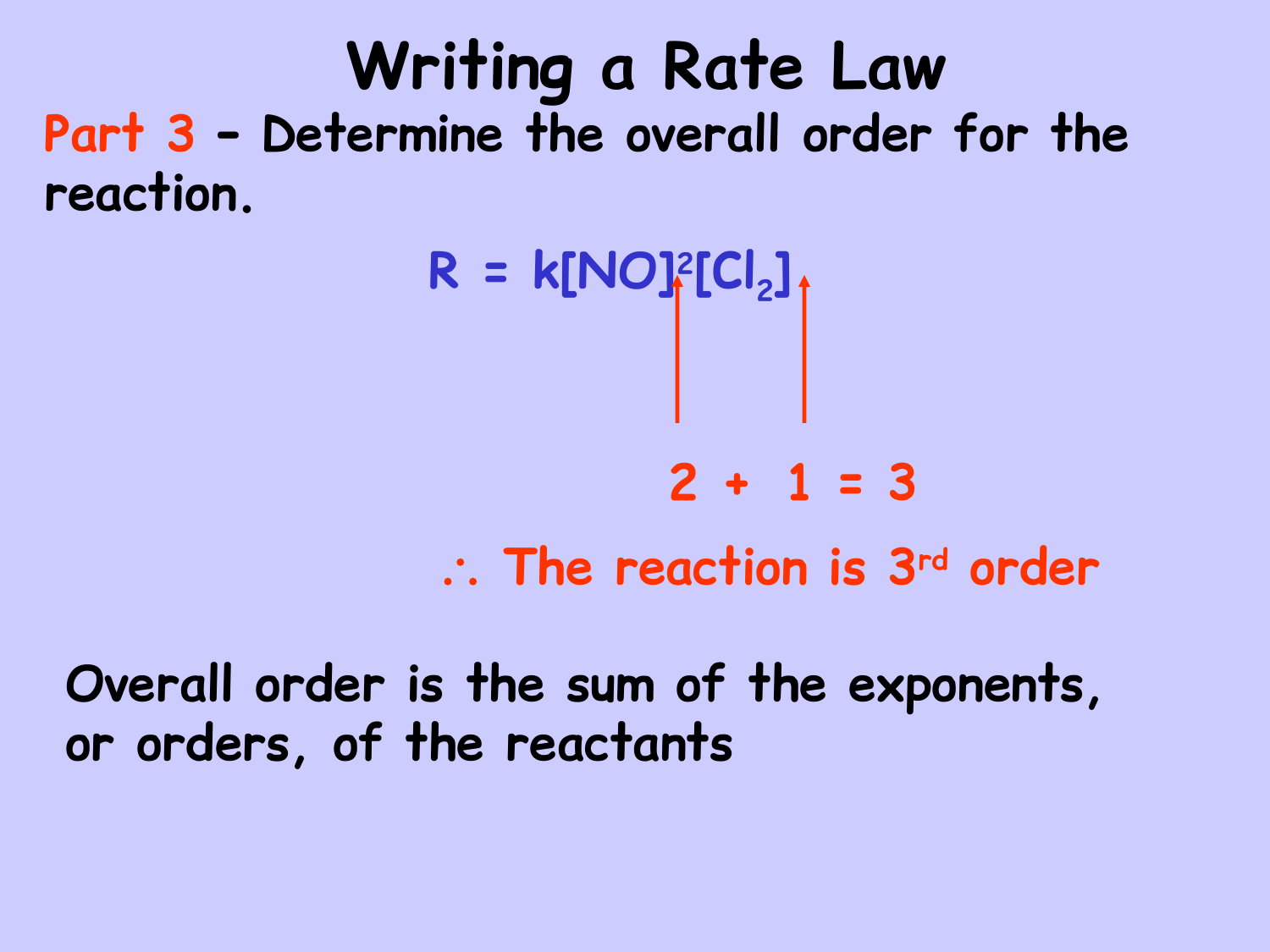

# Writing a Rate Law
Part 3 – Determine the overall order for the reaction.
R = k[NO]2[Cl2]

= 3
2
+
1

∴ The reaction is 3rd order
Overall order is the sum of the exponents, or orders, of the reactants